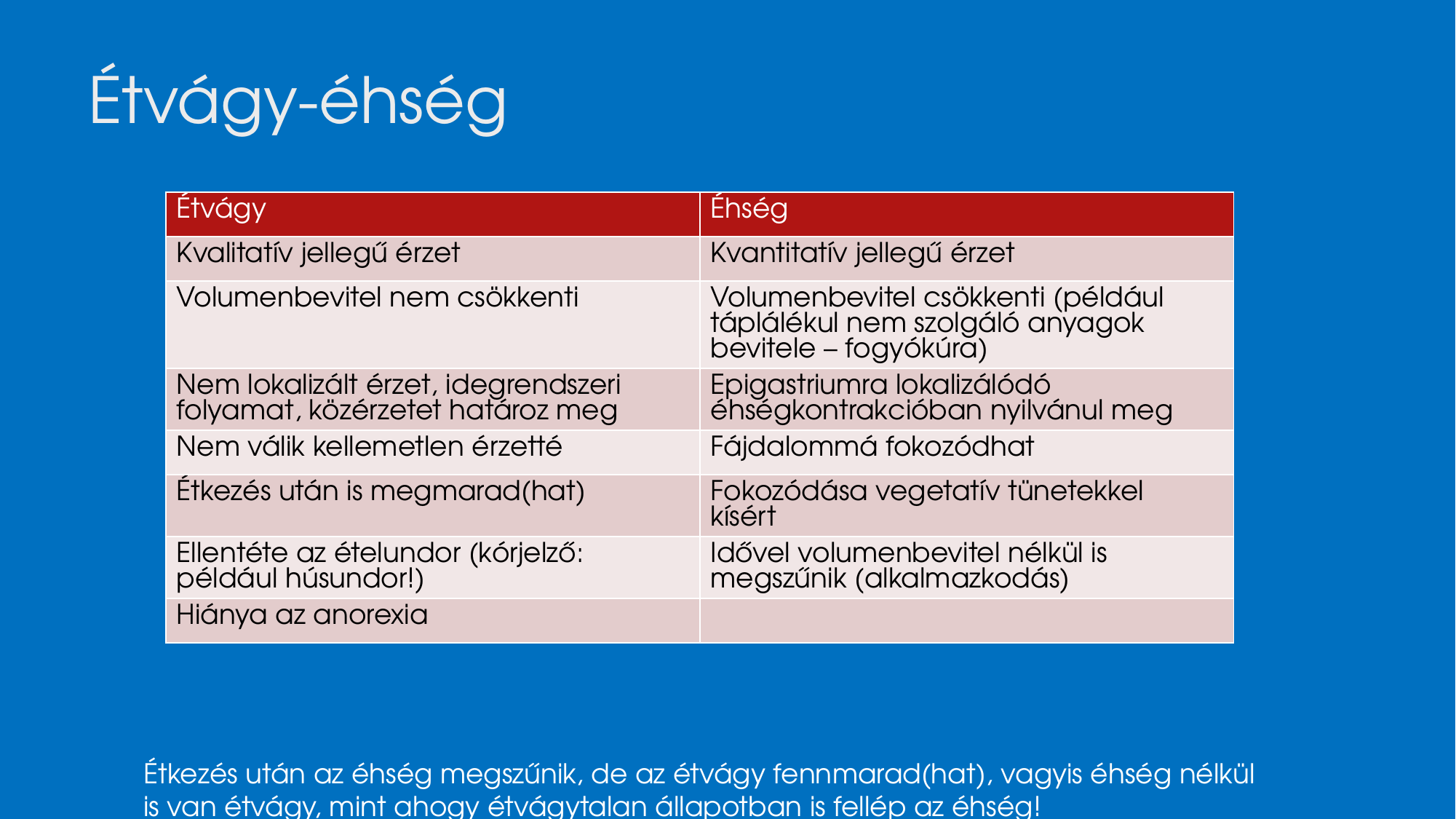

# Étvágy-éhség
| Étvágy | Éhség |
| --- | --- |
| Kvalitatív jellegű érzet | Kvantitatív jellegű érzet |
| Volumenbevitel nem csökkenti | Volumenbevitel csökkenti (például táplálékul nem szolgáló anyagok bevitele – fogyókúra) |
| Nem lokalizált érzet, idegrendszeri folyamat, közérzetet határoz meg | Epigastriumra lokalizálódó éhségkontrakcióban nyilvánul meg |
| Nem válik kellemetlen érzetté | Fájdalommá fokozódhat |
| Étkezés után is megmarad(hat) | Fokozódása vegetatív tünetekkel kísért |
| Ellentéte az ételundor (kórjelző: például húsundor!) | Idővel volumenbevitel nélkül is megszűnik (alkalmazkodás) |
| Hiánya az anorexia |  |
Étkezés után az éhség megszűnik, de az étvágy fennmarad(hat), vagyis éhség nélkül
is van étvágy, mint ahogy étvágytalan állapotban is fellép az éhség!